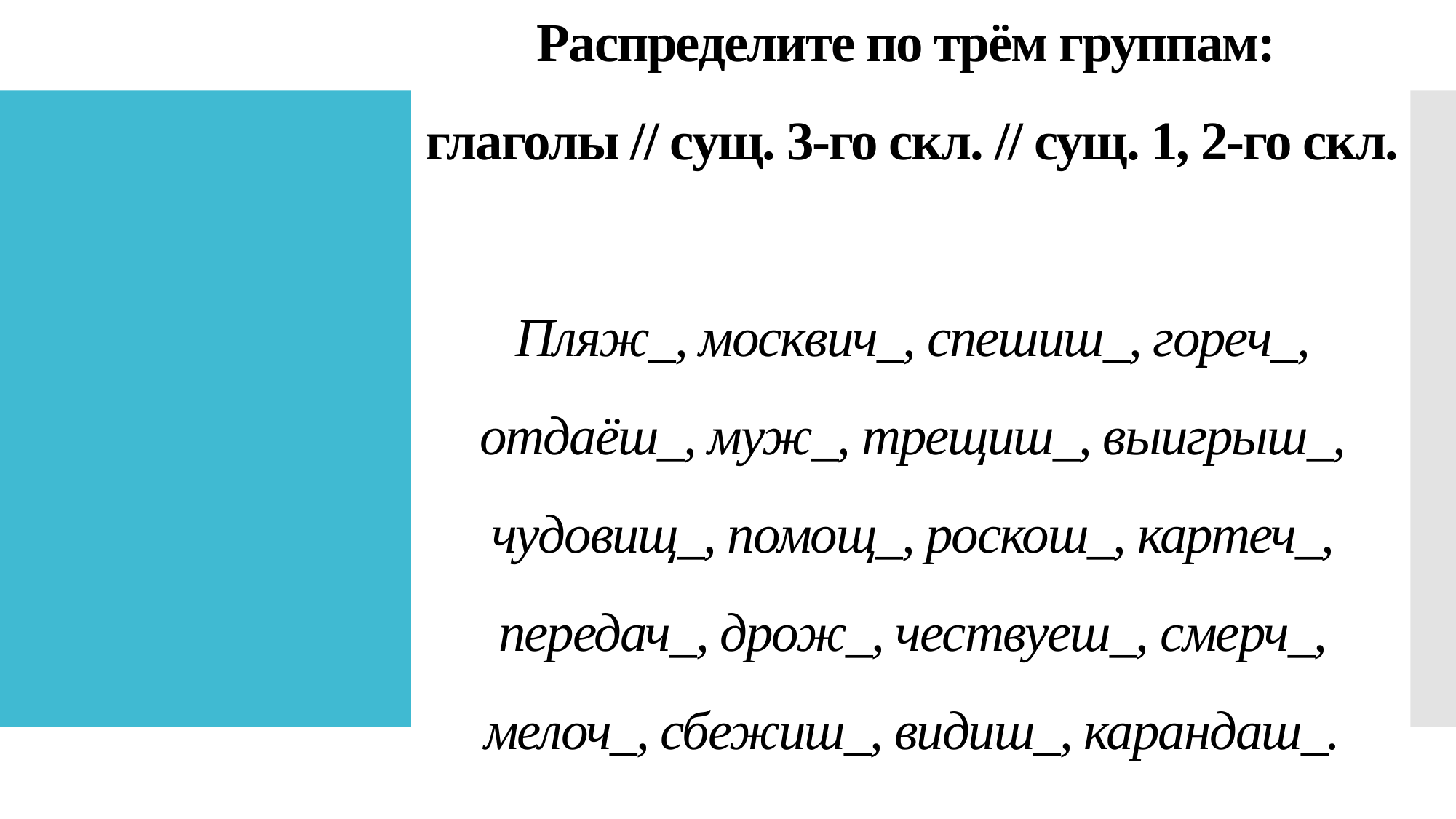

# Распределите по трём группам: глаголы // сущ. 3-го скл. // сущ. 1, 2-го скл. Пляж_, москвич_, спешиш_, гореч_, отдаёш_, муж_, трещиш_, выигрыш_, чудовищ_, помощ_, роскош_, картеч_, передач_, дрож_, чествуеш_, смерч_, мелоч_, сбежиш_, видиш_, карандаш_.